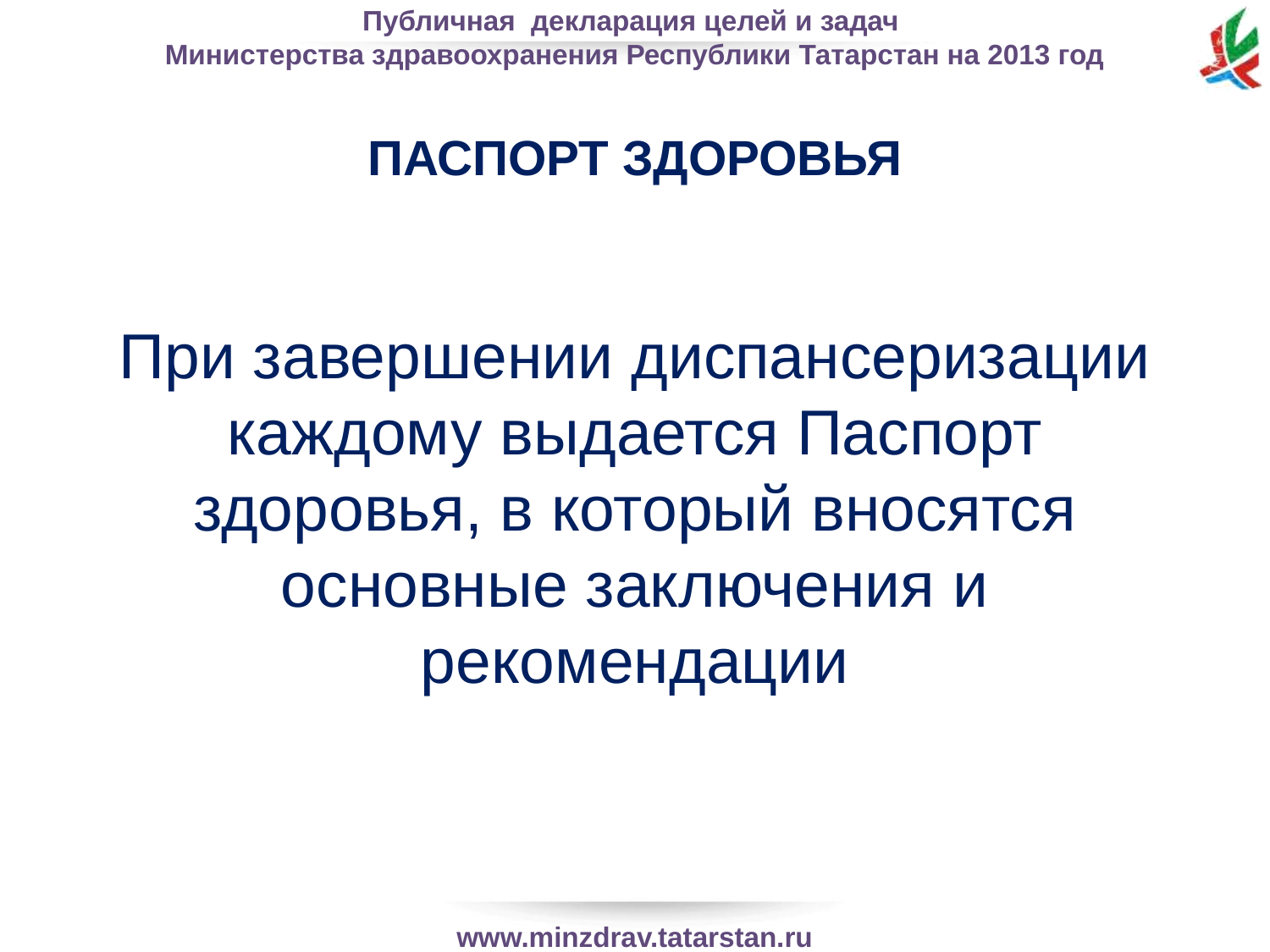

ПАСПОРТ ЗДОРОВЬЯ
При завершении диспансеризации каждому выдается Паспорт здоровья, в который вносятся основные заключения и рекомендации